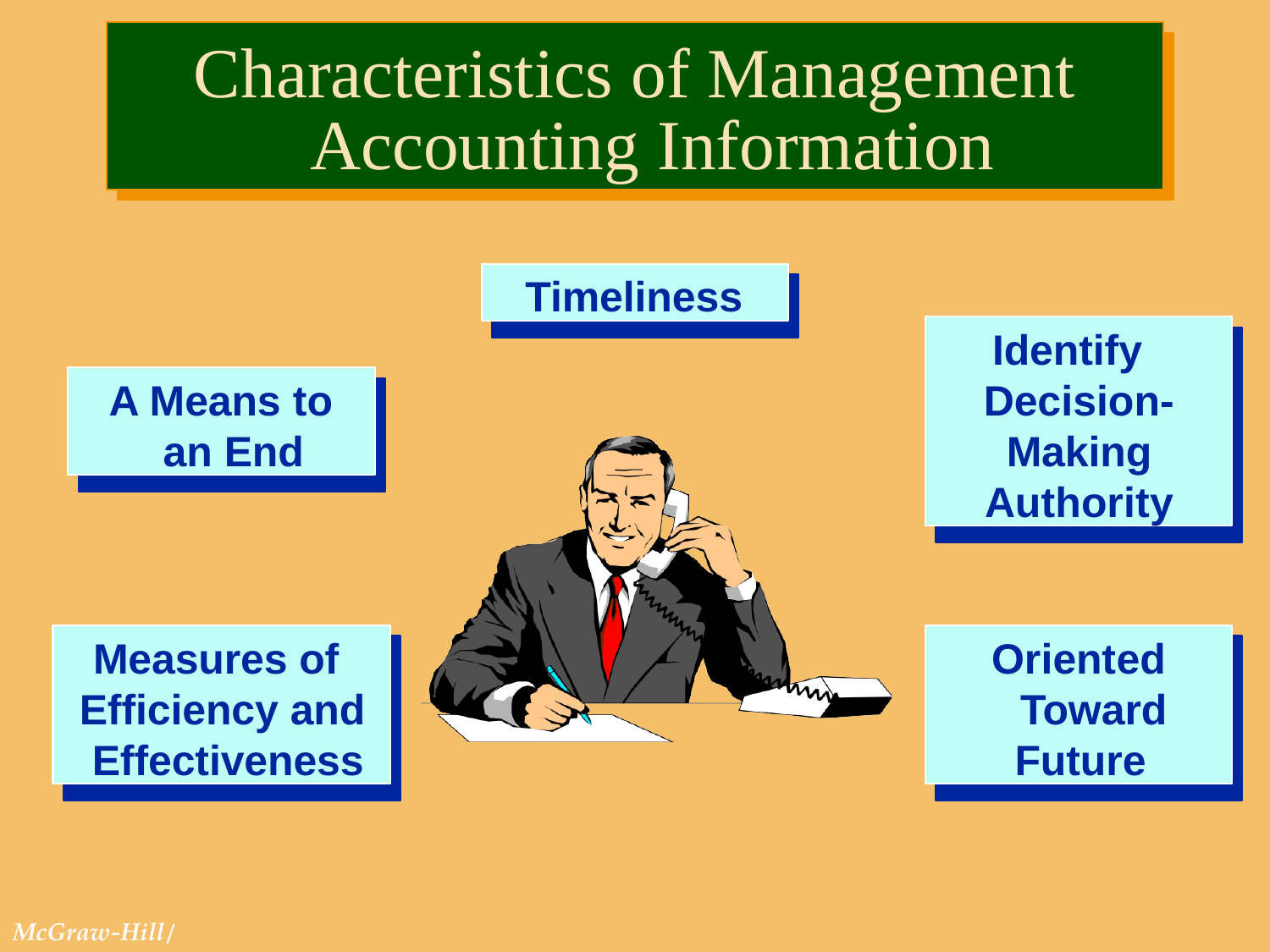

# Characteristics of Management  Accounting Information
Timeliness

Identify  Decision-  Making  Authority

A Means to  an End

Measures of  Efficiency and  Effectiveness
Oriented  Toward  Future

McGraw-Hill/Irwin